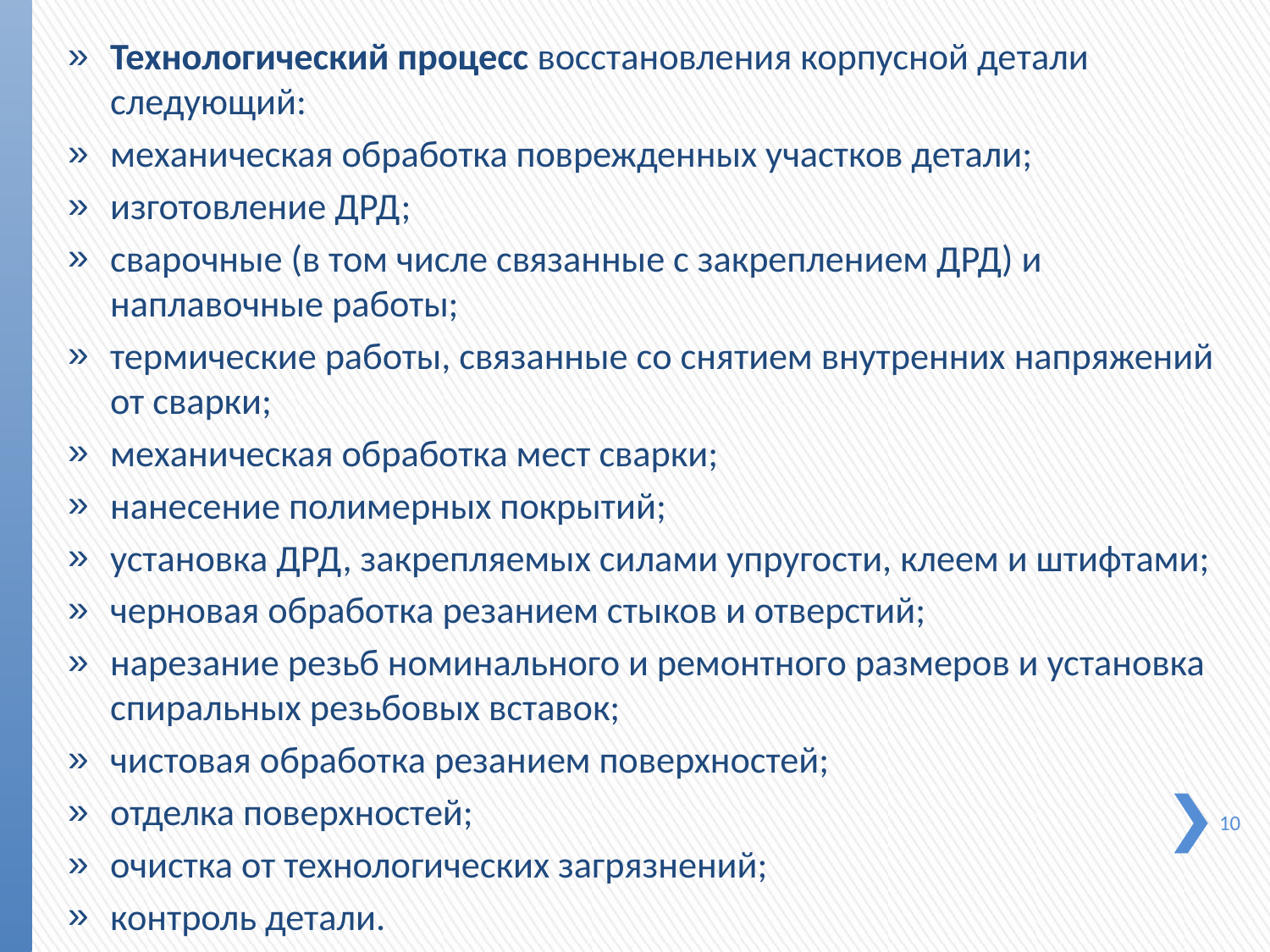

Технологический процесс восстановления корпусной де­тали следующий:
механическая обработка поврежденных участков детали;
изготовление ДРД;
сварочные (в том числе связанные с закреплением ДРД) и наплавочные работы;
термические работы, связанные со снятием внутренних напряжений от сварки;
механическая обработка мест сварки;
нанесение полимерных покрытий;
установка ДРД, закрепляемых силами упругости, клеем и штифтами;
черновая обработка резанием стыков и отверстий;
нарезание резьб номинального и ремонтного размеров и установка спиральных резьбовых вставок;
чистовая обработка резанием поверхностей;
отделка поверхностей;
очистка от технологических загрязнений;
контроль детали.

10